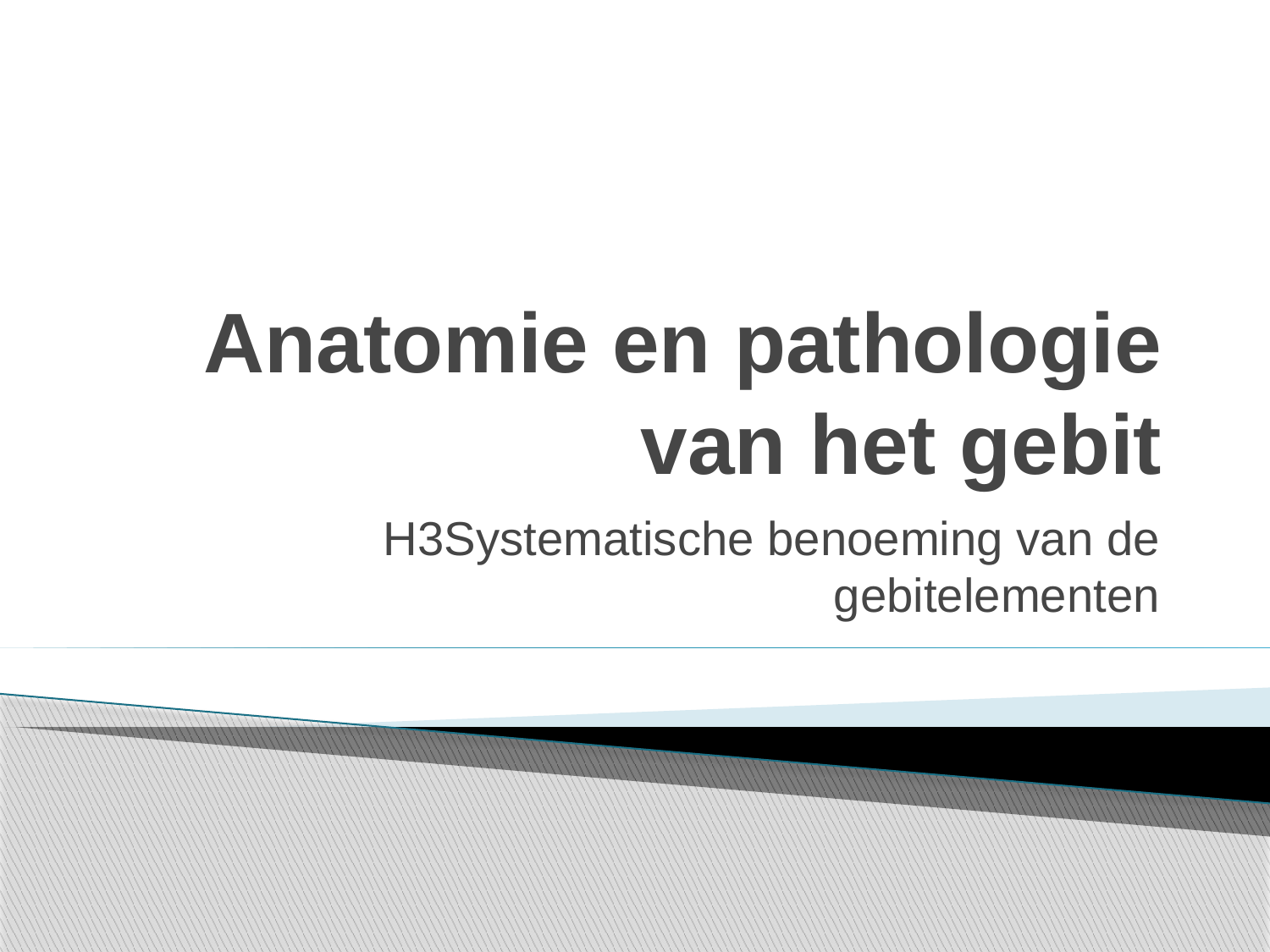

# Anatomie en pathologie van het gebit
H3Systematische benoeming van de gebitelementen